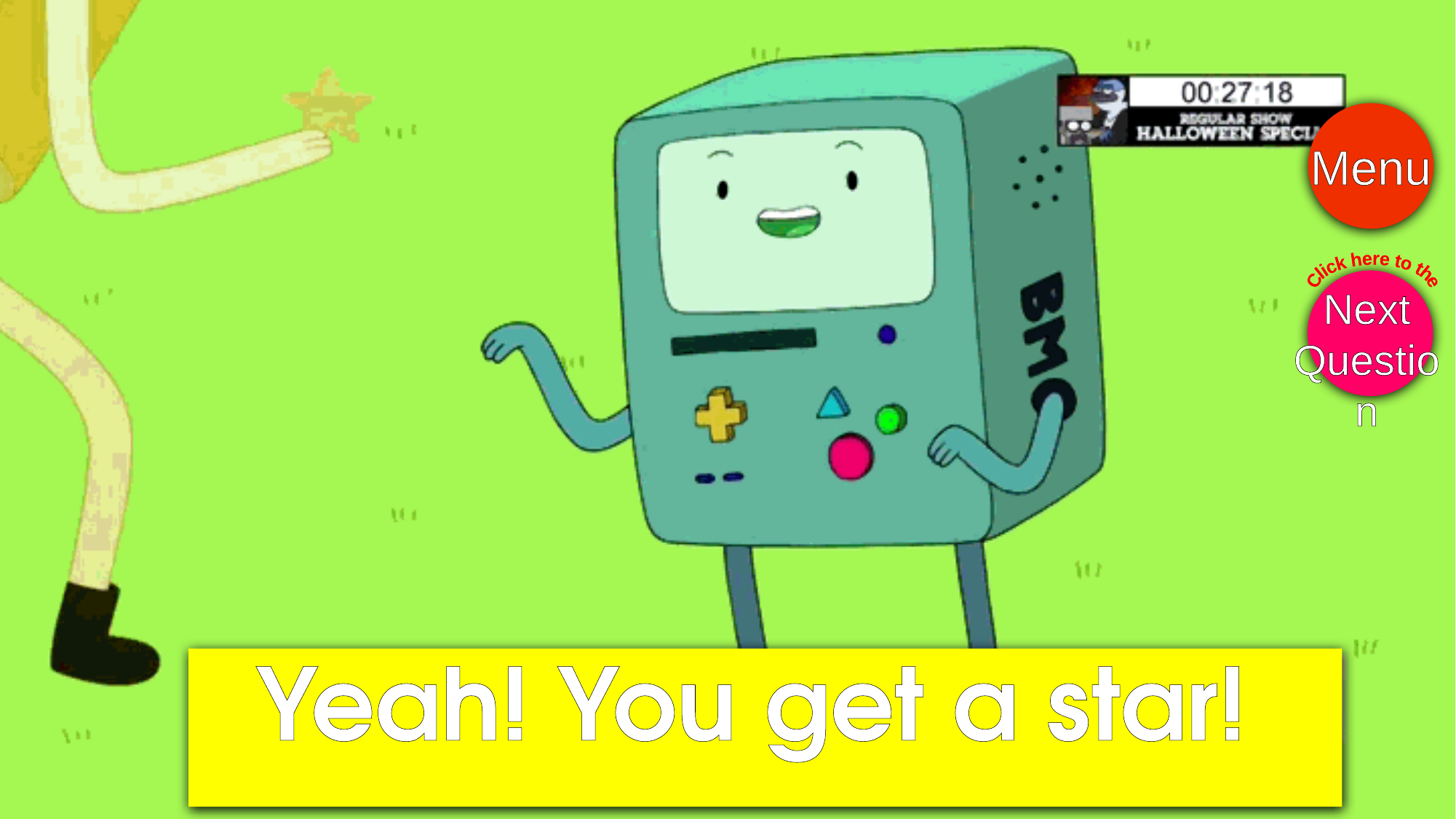

Menu
Click here to the

Next Question
Yeah! You get a star!